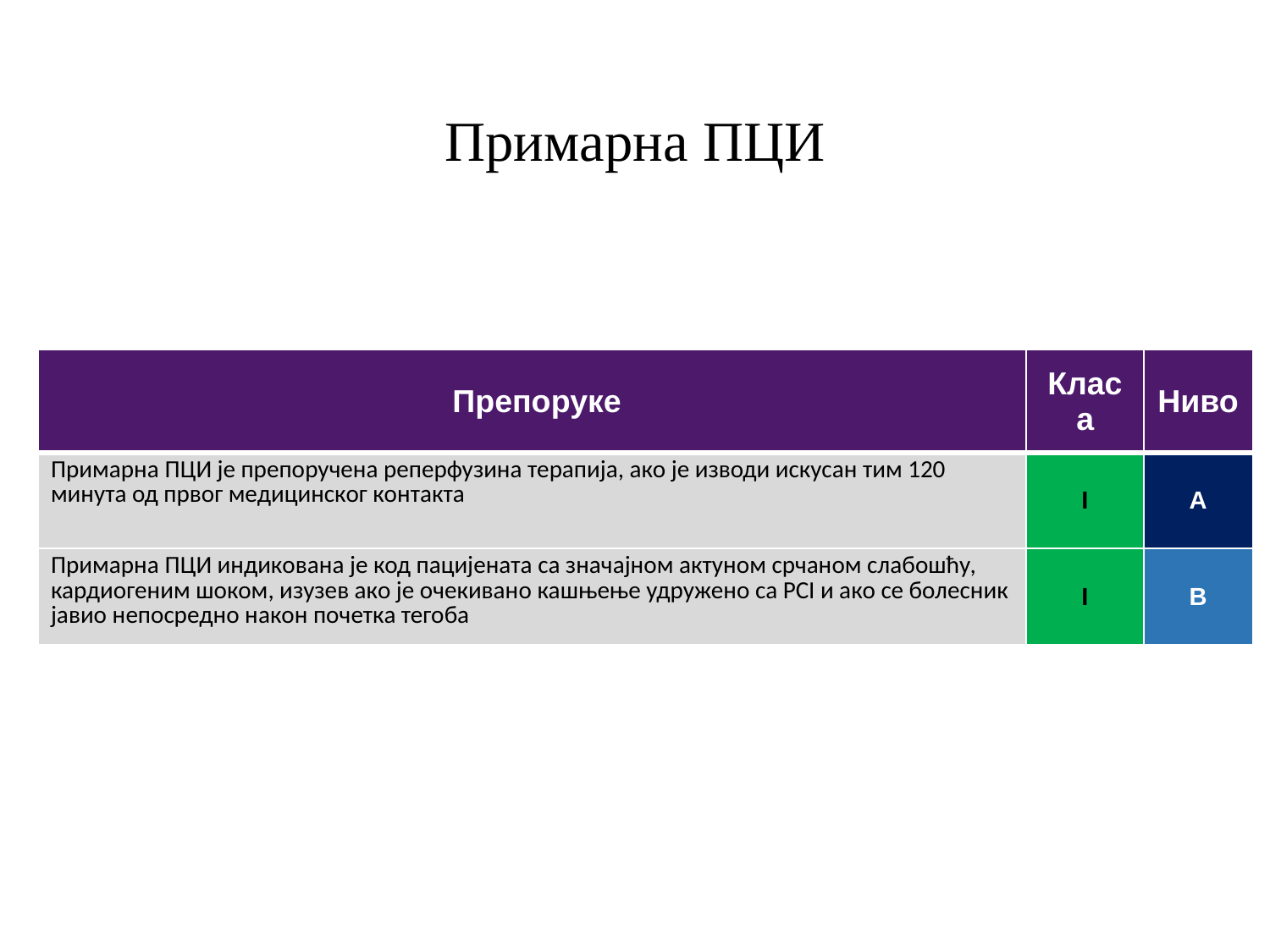

# Примарна ПЦИ
| Препоруке | Класа | Ниво |
| --- | --- | --- |
| Примарна ПЦИ је препоручена реперфузина терапија, ако је изводи искусан тим 120 минута од првог медицинског контакта | I | А |
| Примарна ПЦИ индикована је код пацијената са значајном актуном срчаном слабошћу, кардиогеним шоком, изузев ако је очекивано кашњење удружено са PCI и ако се болесник јавио непосредно након почетка тегоба | I | B |